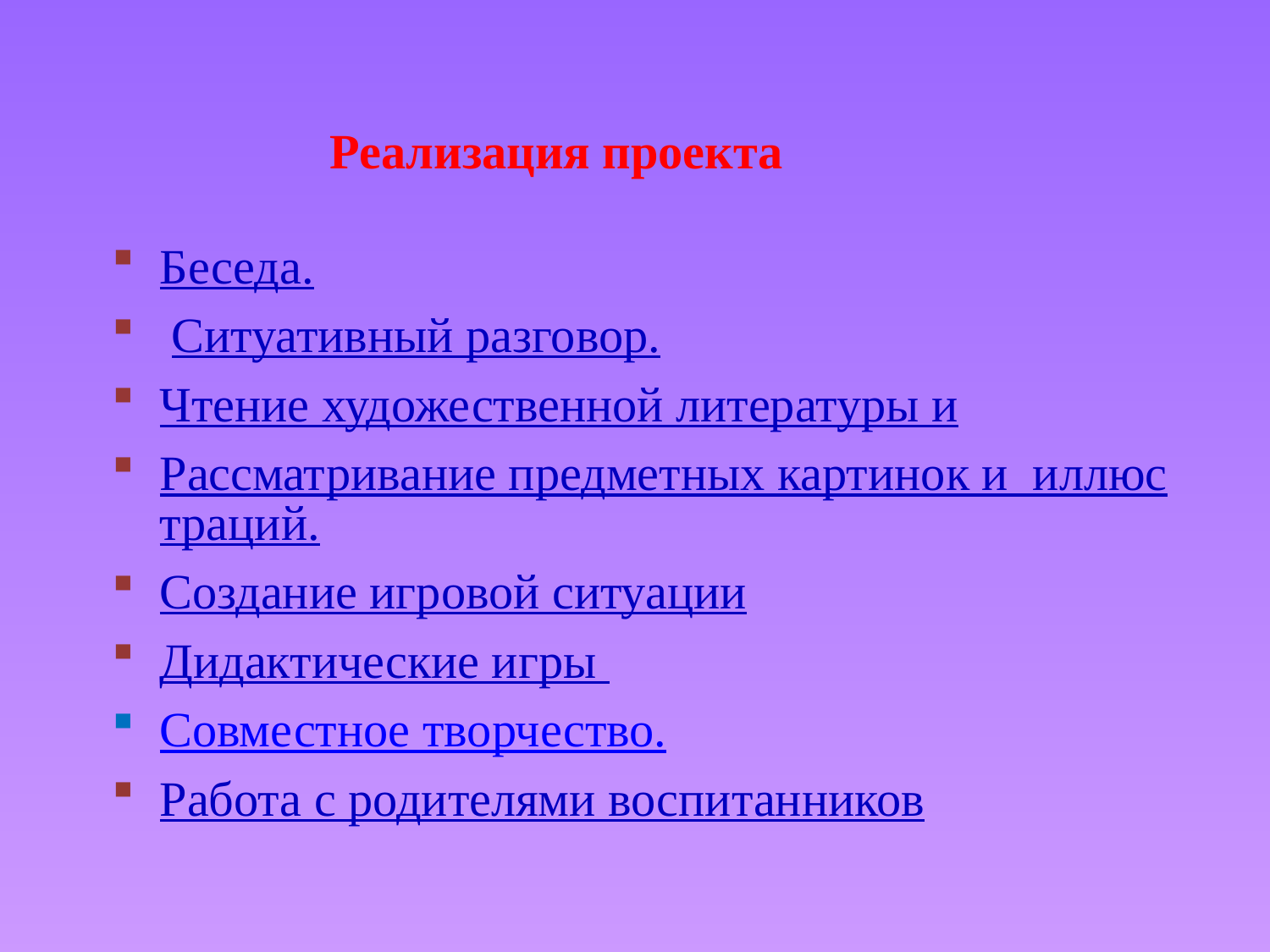

Реализация проекта
Беседа.
 Ситуативный разговор.
Чтение художественной литературы и
Рассматривание предметных картинок и  иллюстраций.
Создание игровой ситуации
Дидактические игры
Совместное творчество.
Работа с родителями воспитанников